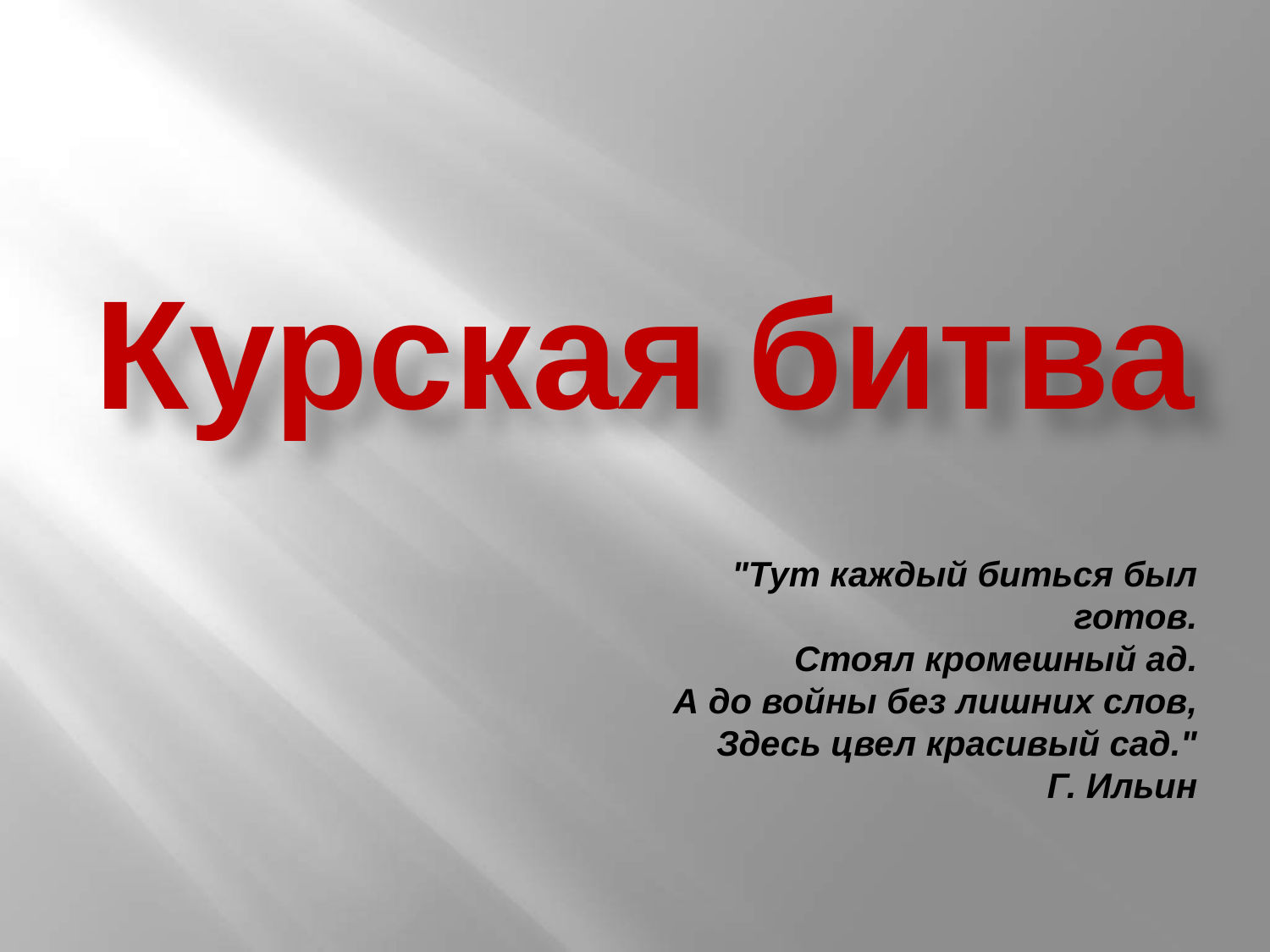

Курская битва
"Тут каждый биться был готов.
Стоял кромешный ад.
А до войны без лишних слов,
Здесь цвел красивый сад."
Г. Ильин